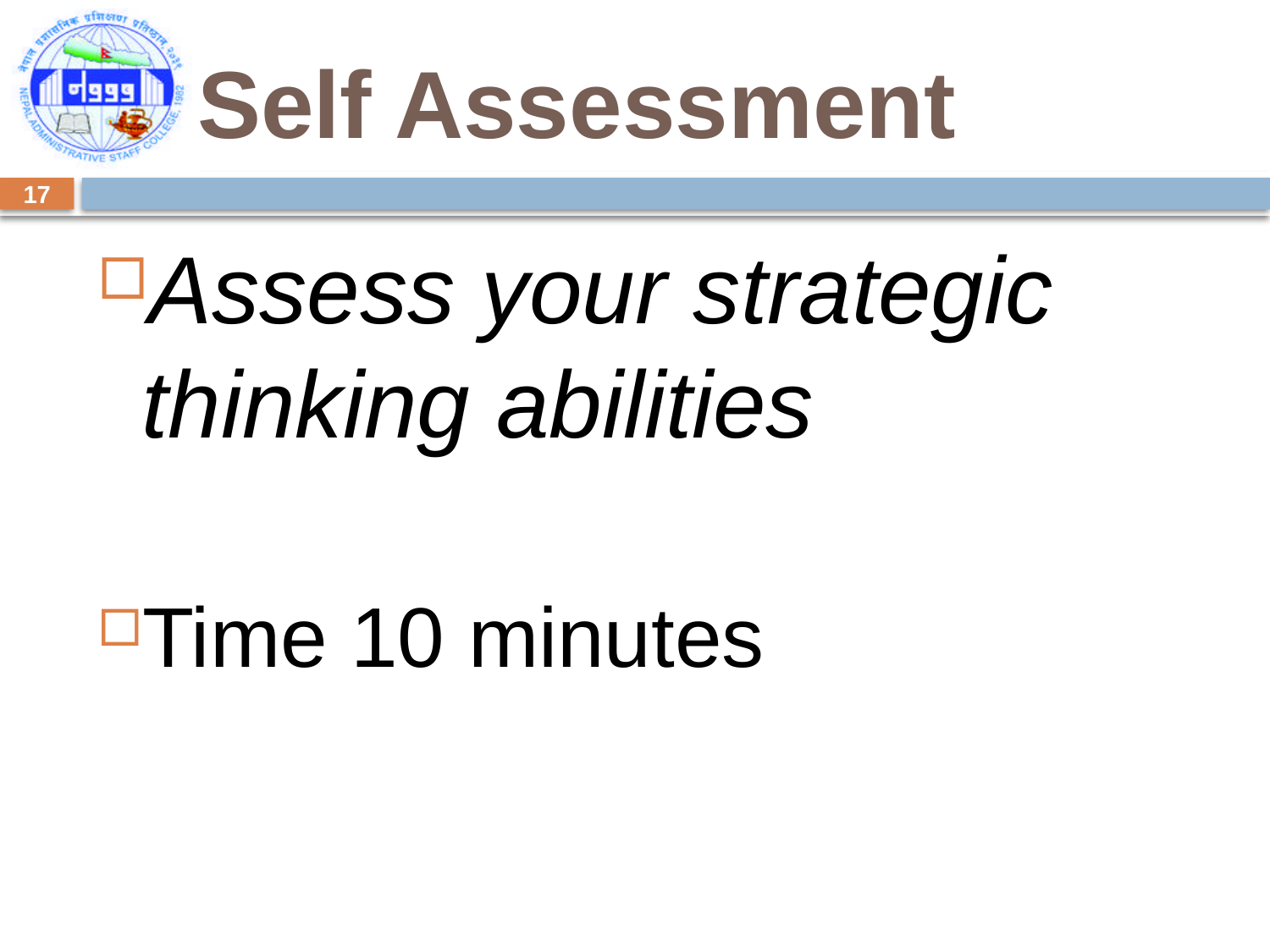

# Self Assessment
17
Assess your strategic thinking abilities

Time 10 minutes